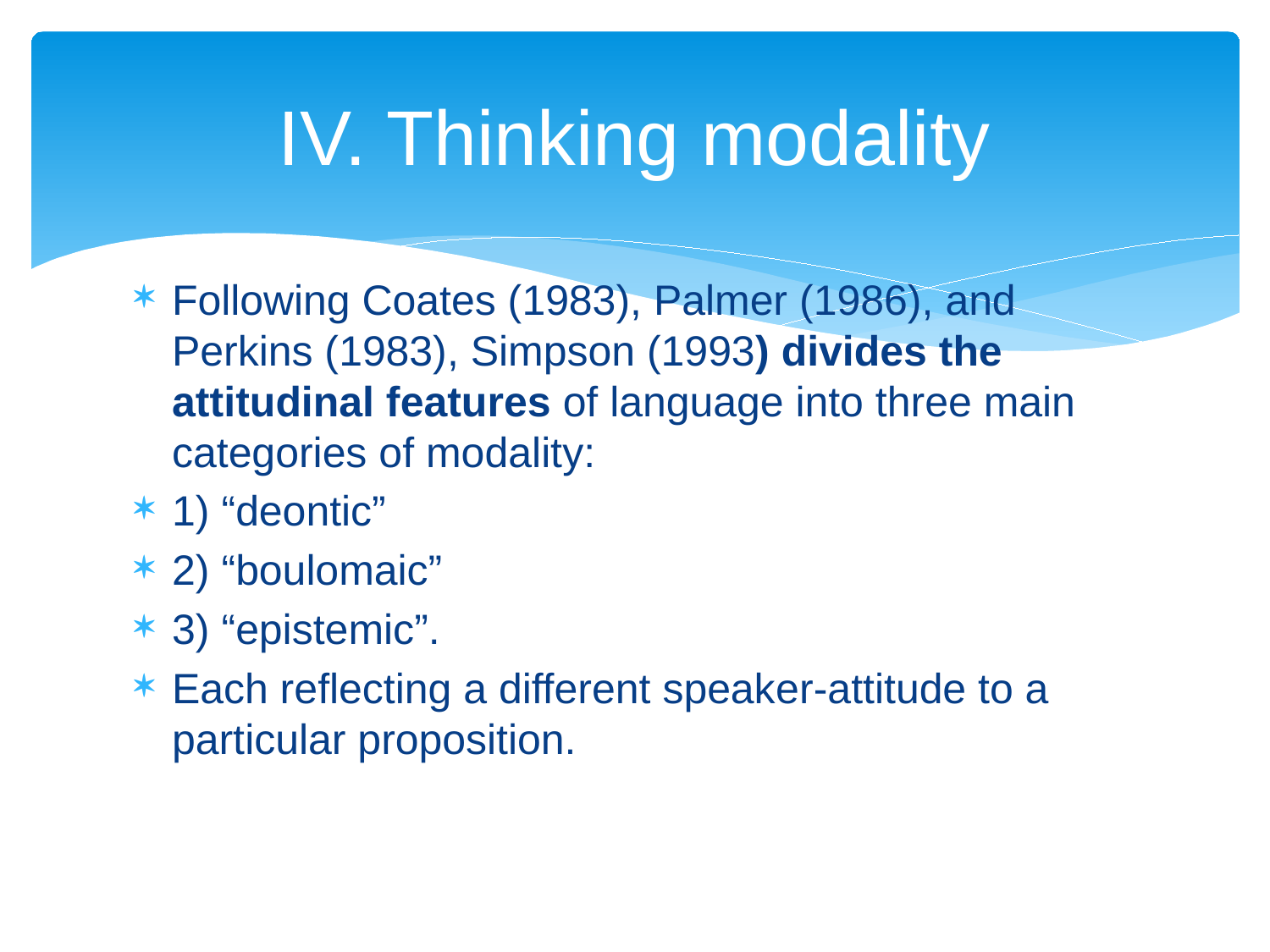

# IV. Thinking modality
Following Coates (1983), Palmer (1986), and Perkins (1983), Simpson (1993) divides the attitudinal features of language into three main categories of modal­ity:
1) “deontic”
2) “boulomaic”
3) “epistemic”.
Each reflecting a different speak­er-attitude to a particular proposition.